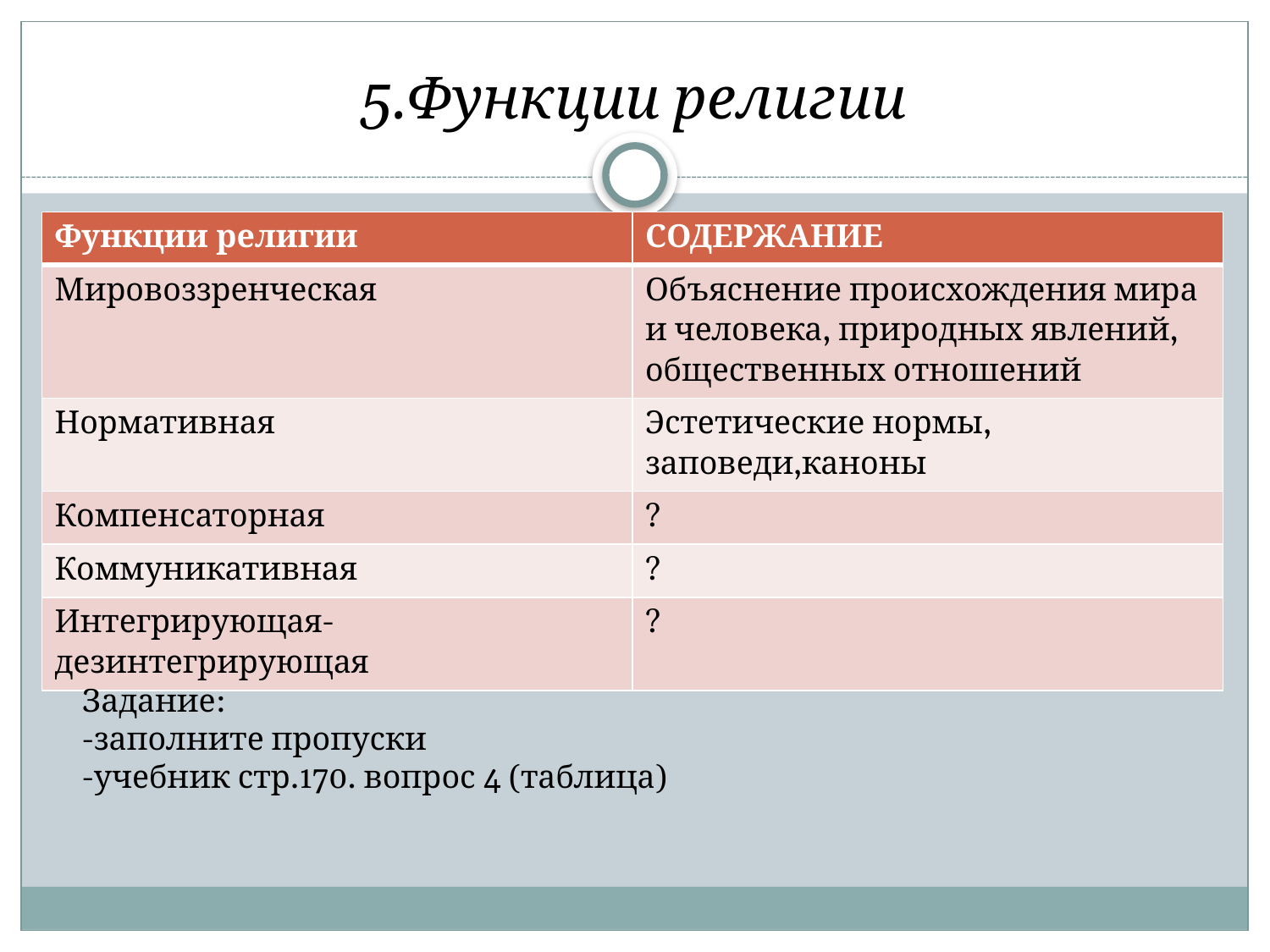

# 5.Функции религии
| Функции религии | СОДЕРЖАНИЕ |
| --- | --- |
| Мировоззренческая | Объяснение происхождения мира и человека, природных явлений, общественных отношений |
| Нормативная | Эстетические нормы, заповеди,каноны |
| Компенсаторная | ? |
| Коммуникативная | ? |
| Интегрирующая-дезинтегрирующая | ? |
Задание:
-заполните пропуски
-учебник стр.170. вопрос 4 (таблица)